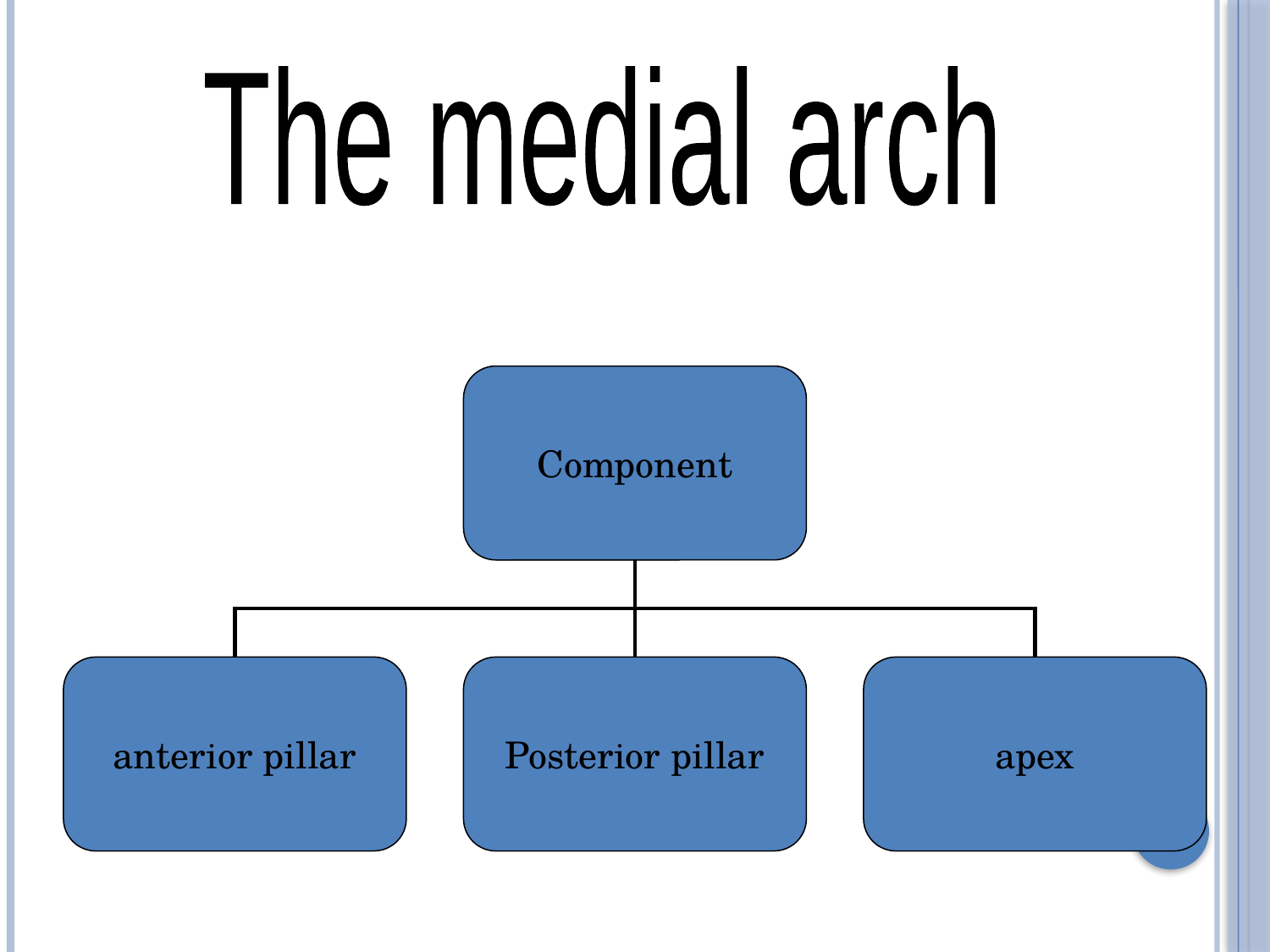

The medial arch
Component
anterior pillar
Posterior pillar
apex